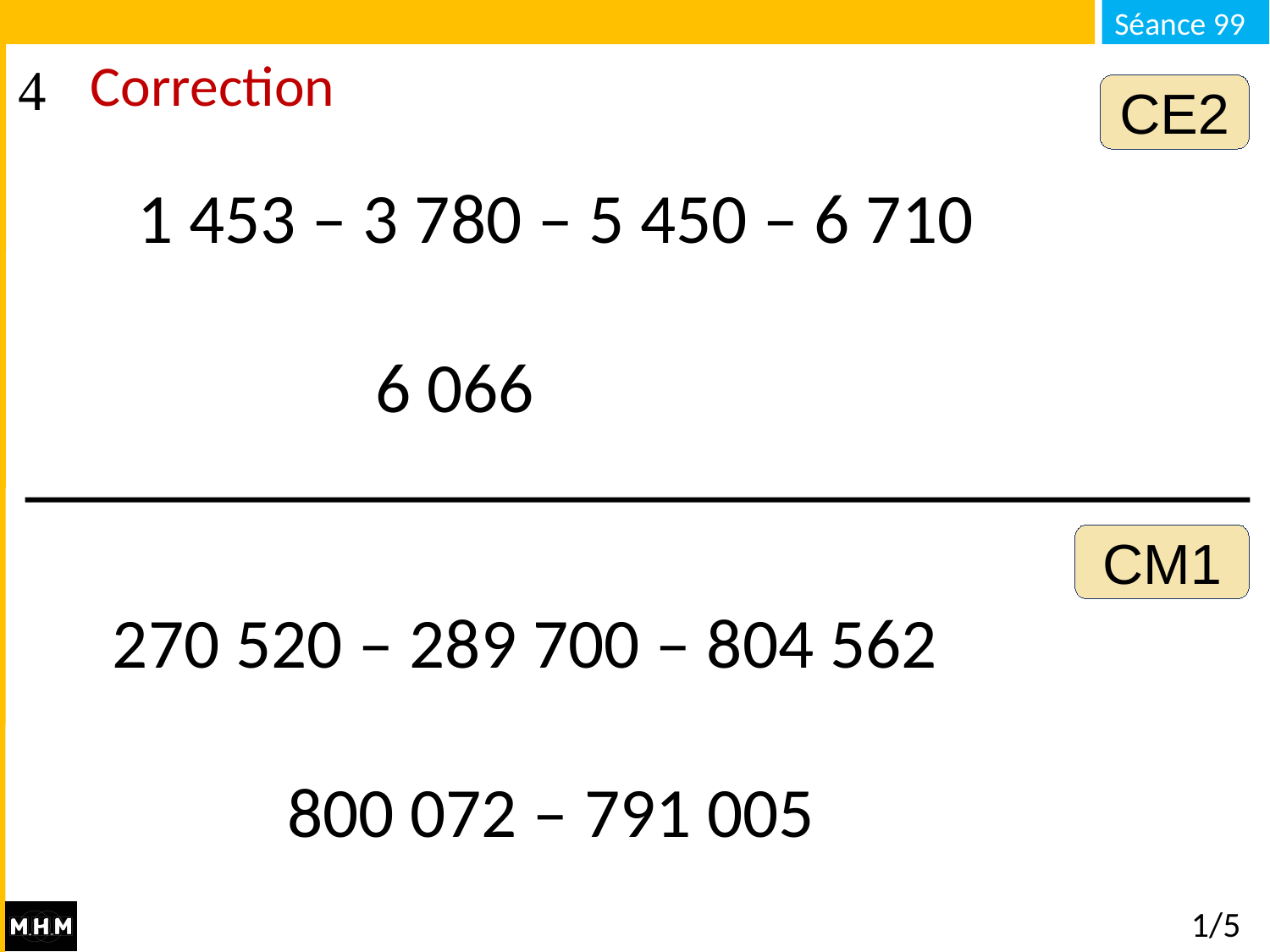

Correction
CE2
1 453 – 3 780 – 5 450 – 6 710

               6 066

CM1
270 520 – 289 700 – 804 562

           800 072 – 791 005
# 1/5